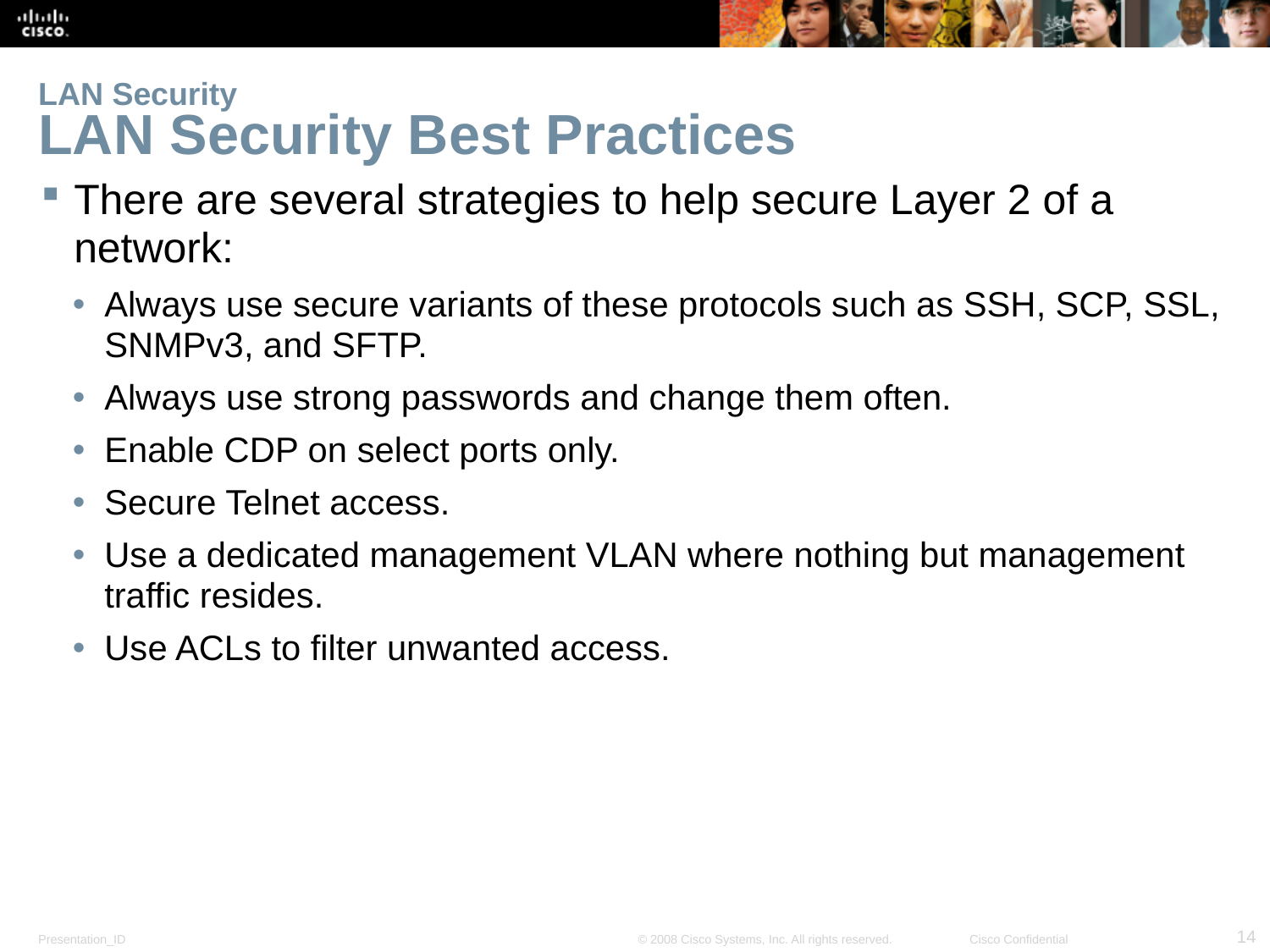

# LAN Security LAN Security Best Practices
There are several strategies to help secure Layer 2 of a network:
Always use secure variants of these protocols such as SSH, SCP, SSL, SNMPv3, and SFTP.
Always use strong passwords and change them often.
Enable CDP on select ports only.
Secure Telnet access.
Use a dedicated management VLAN where nothing but management traffic resides.
Use ACLs to filter unwanted access.